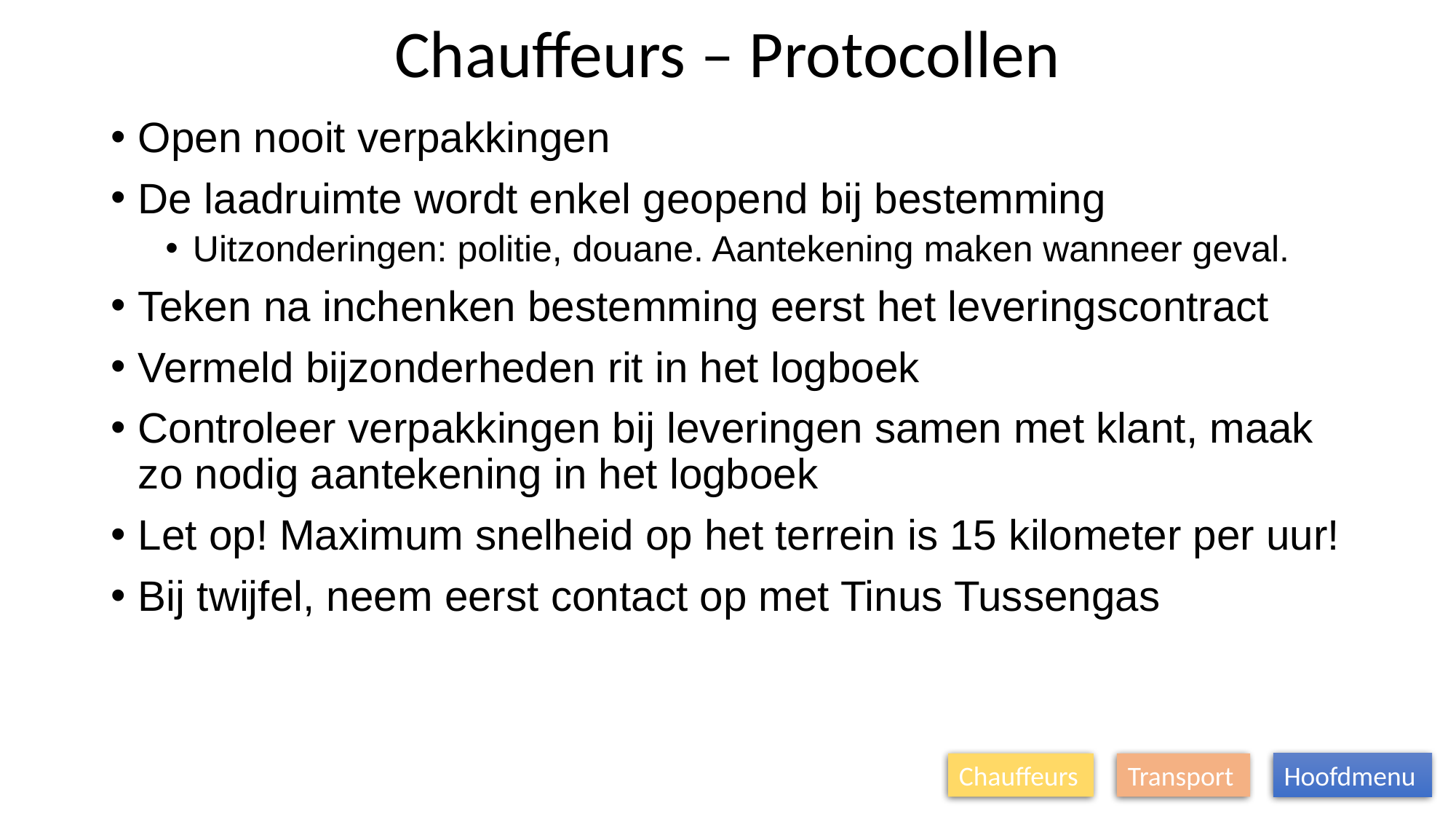

# Chauffeurs – Protocollen
Open nooit verpakkingen
De laadruimte wordt enkel geopend bij bestemming
Uitzonderingen: politie, douane. Aantekening maken wanneer geval.
Teken na inchenken bestemming eerst het leveringscontract
Vermeld bijzonderheden rit in het logboek
Controleer verpakkingen bij leveringen samen met klant, maak zo nodig aantekening in het logboek
Let op! Maximum snelheid op het terrein is 15 kilometer per uur!
Bij twijfel, neem eerst contact op met Tinus Tussengas
Chauffeurs
Transport
Hoofdmenu